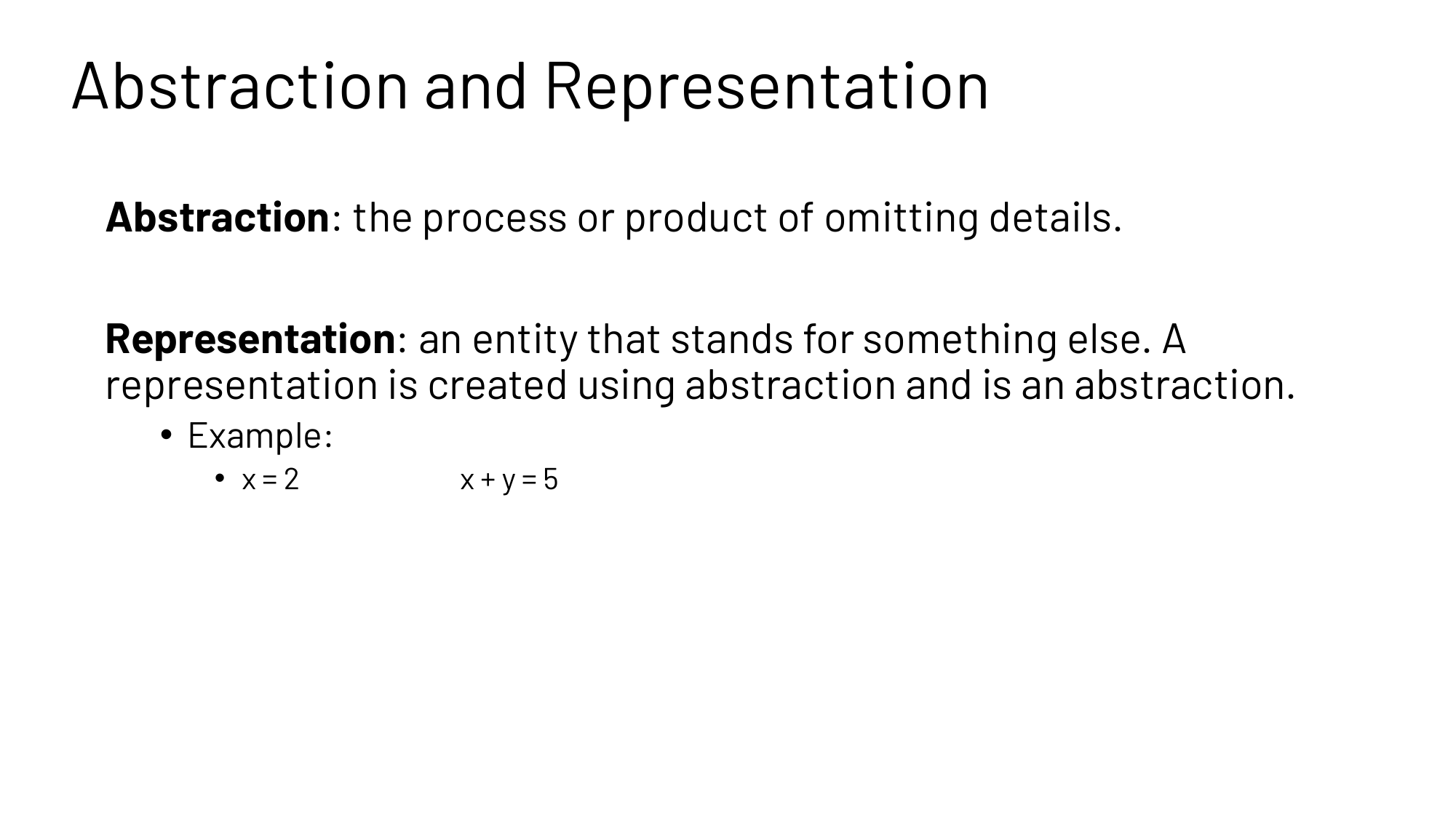

# Abstraction and Representation
Abstraction: the process or product of omitting details.

Representation: an entity that stands for something else. A representation is created using abstraction and is an abstraction.
Example:
x = 2     		x + y = 5